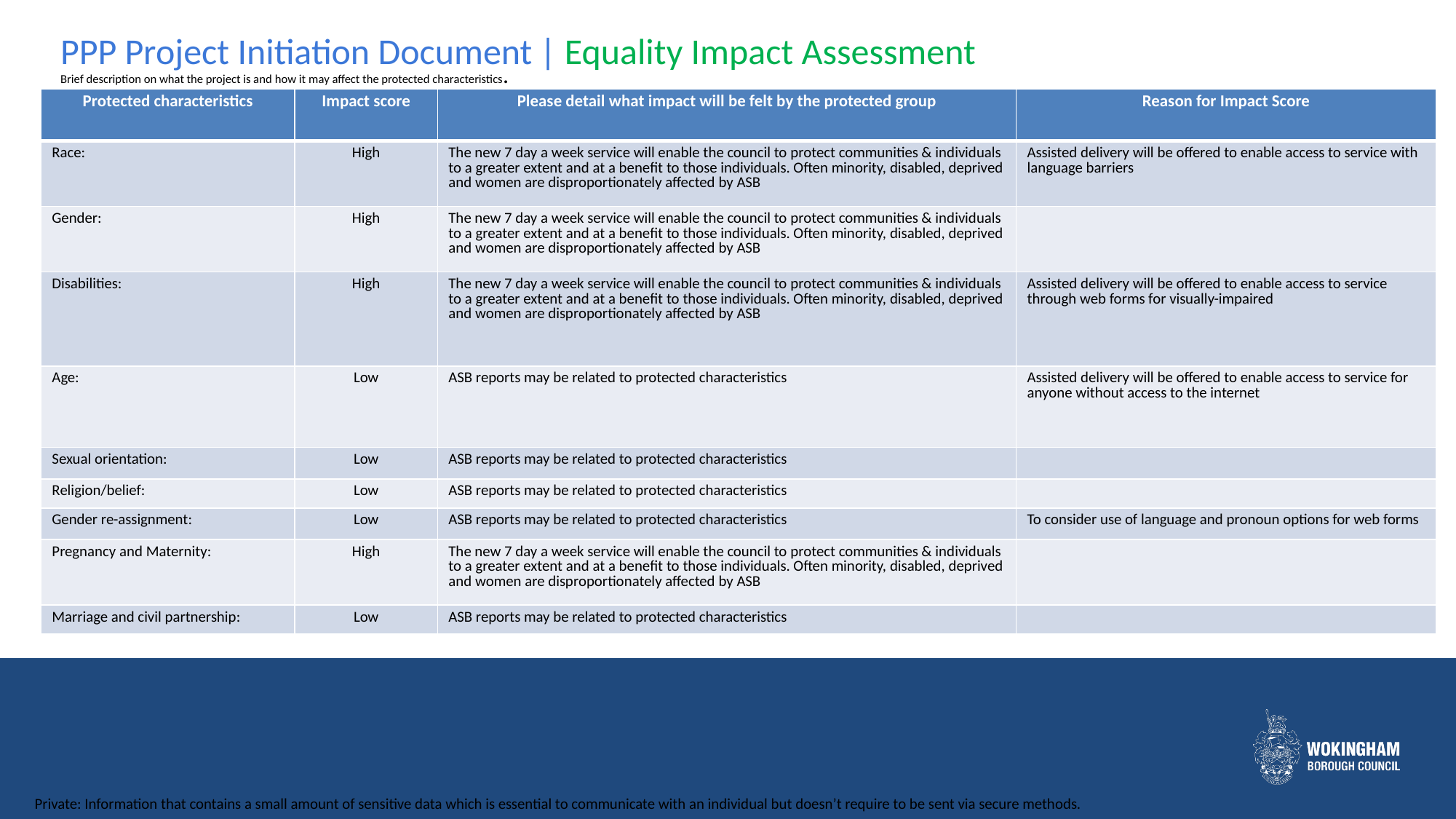

# PPP Project Initiation Document | Equality Impact Assessment
Brief description on what the project is and how it may affect the protected characteristics.
| Protected characteristics​ | Impact score​ | Please detail what impact will be felt by the protected group | Reason for Impact Score​ |
| --- | --- | --- | --- |
| Race:​ | High | The new 7 day a week service will enable the council to protect communities & individuals to a greater extent and at a benefit to those individuals. Often minority, disabled, deprived and women are disproportionately affected by ASB | Assisted delivery will be offered to enable access to service with language barriers |
| Gender:​ | High | The new 7 day a week service will enable the council to protect communities & individuals to a greater extent and at a benefit to those individuals. Often minority, disabled, deprived and women are disproportionately affected by ASB | ​ |
| Disabilities:​ | High | The new 7 day a week service will enable the council to protect communities & individuals to a greater extent and at a benefit to those individuals. Often minority, disabled, deprived and women are disproportionately affected by ASB | Assisted delivery will be offered to enable access to service through web forms for visually-impaired |
| Age:​ | Low | ASB reports may be related to protected characteristics | Assisted delivery will be offered to enable access to service for anyone without access to the internet |
| Sexual orientation:​ | Low | ASB reports may be related to protected characteristics | ​ |
| Religion/belief:​ | Low | ASB reports may be related to protected characteristics | ​ |
| Gender re-assignment:​ | Low | ASB reports may be related to protected characteristics | ​To consider use of language and pronoun options for web forms |
| Pregnancy and Maternity:​ | High | The new 7 day a week service will enable the council to protect communities & individuals to a greater extent and at a benefit to those individuals. Often minority, disabled, deprived and women are disproportionately affected by ASB | ​ |
| Marriage and civil partnership: | Low | ASB reports may be related to protected characteristics |  |